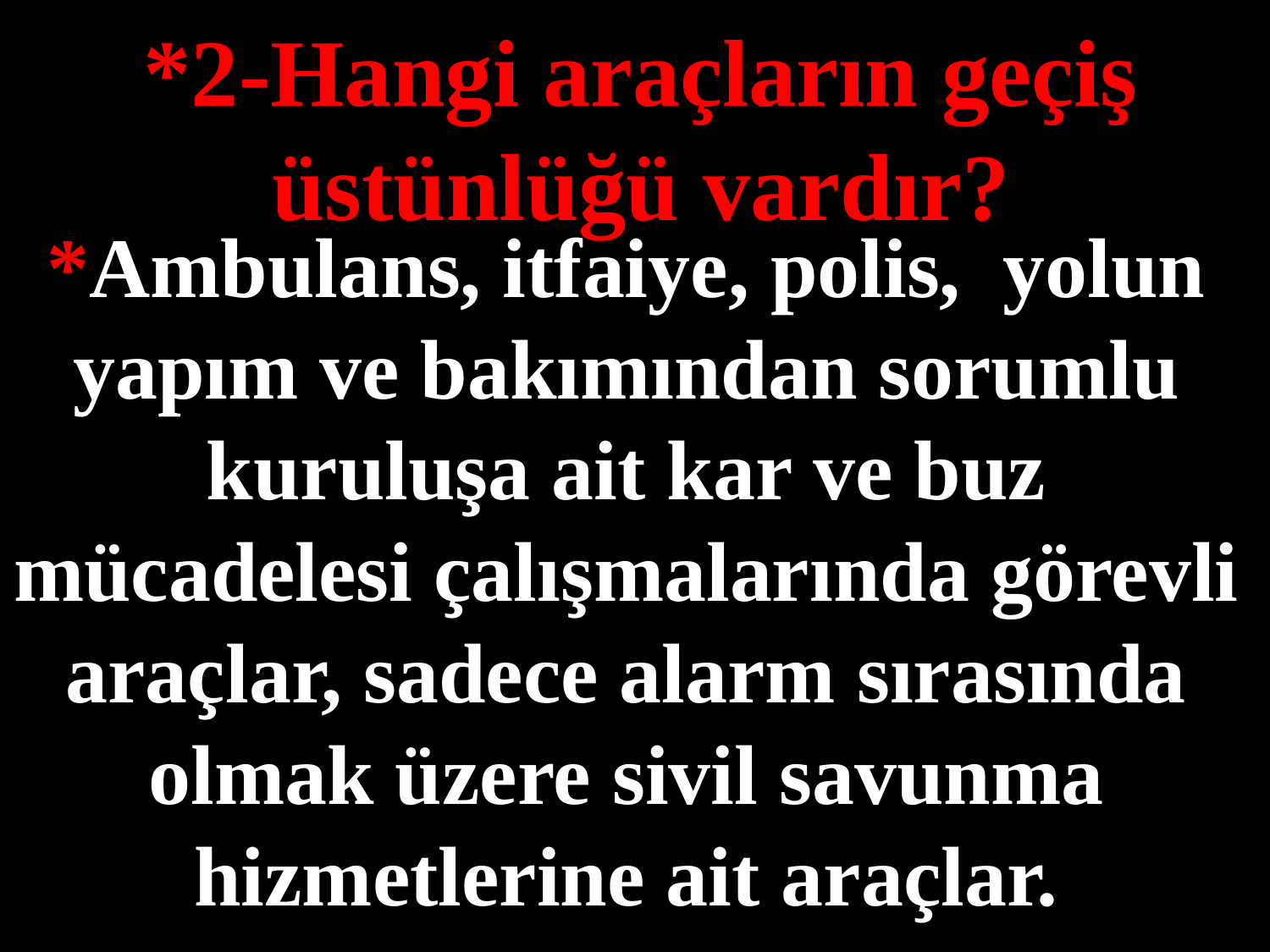

*2-Hangi araçların geçiş üstünlüğü vardır?
*Ambulans, itfaiye, polis,  yolun yapım ve bakımından sorumlu kuruluşa ait kar ve buz mücadelesi çalışmalarında görevli araçlar, sadece alarm sırasında olmak üzere sivil savunma hizmetlerine ait araçlar.
#